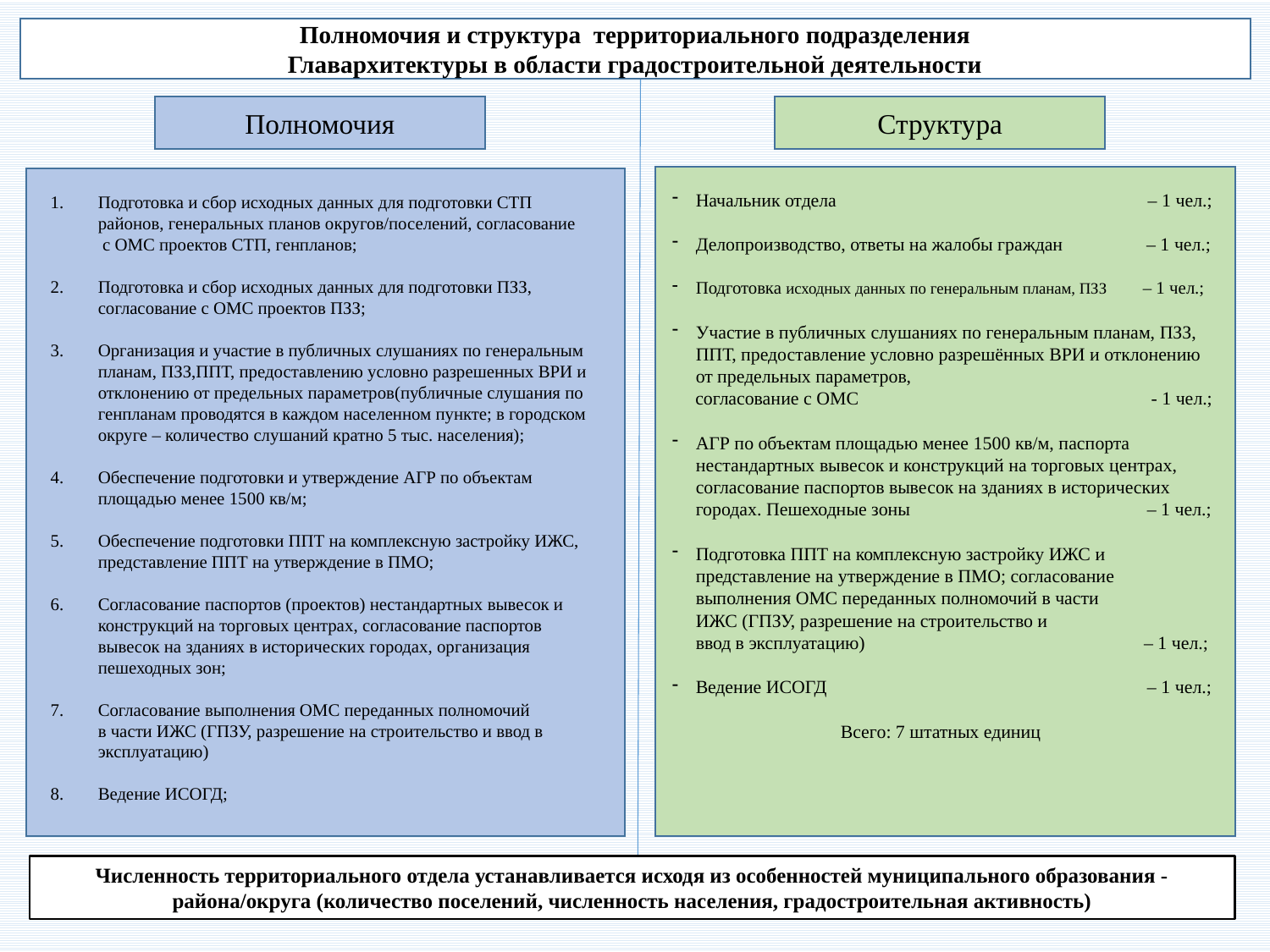

Полномочия и структура  территориального подразделения
 Главархитектуры в области градостроительной деятельности
Структура
Полномочия

Начальник отдела                                                                   – 1 чел.;

Делопроизводство, ответы на жалобы граждан                  – 1 чел.;

Подготовка исходных данных по генеральным планам, ПЗЗ         – 1 чел.;

Участие в публичных слушаниях по генеральным планам, ПЗЗ, ППТ, предоставление условно разрешённых ВРИ и отклонению от предельных параметров,
     согласование с ОМС                                                               - 1 чел.;

АГР по объектам площадью менее 1500 кв/м, паспорта нестандартных вывесок и конструкций на торговых центрах, согласование паспортов вывесок на зданиях в исторических городах. Пешеходные зоны                                                   – 1 чел.;

Подготовка ППТ на комплексную застройку ИЖС и представление на утверждение в ПМО; согласование выполнения ОМС переданных полномочий в части                   ИЖС (ГПЗУ, разрешение на строительство и                               ввод в эксплуатацию)                                                            – 1 чел.;

Ведение ИСОГД                                                                     – 1 чел.;

Всего: 7 штатных единиц

Подготовка и сбор исходных данных для подготовки СТП районов, генеральных планов округов/поселений, согласование
 с ОМС проектов СТП, генпланов;

Подготовка и сбор исходных данных для подготовки ПЗЗ, согласование с ОМС проектов ПЗЗ;

Организация и участие в публичных слушаниях по генеральным планам, ПЗЗ,ППТ, предоставлению условно разрешенных ВРИ и отклонению от предельных параметров(публичные слушания по генпланам проводятся в каждом населенном пункте; в городском округе – количество слушаний кратно 5 тыс. населения);

Обеспечение подготовки и утверждение АГР по объектам площадью менее 1500 кв/м;

Обеспечение подготовки ППТ на комплексную застройку ИЖС, представление ППТ на утверждение в ПМО;

Согласование паспортов (проектов) нестандартных вывесок и конструкций на торговых центрах, согласование паспортов вывесок на зданиях в исторических городах, организация пешеходных зон;

Согласование выполнения ОМС переданных полномочий
в части ИЖС (ГПЗУ, разрешение на строительство и ввод в эксплуатацию)

Ведение ИСОГД;
Всего: 7 штатных единиц
Численность территориального отдела устанавливается исходя из особенностей муниципального образования - района/округа (количество поселений, численность населения, градостроительная активность)